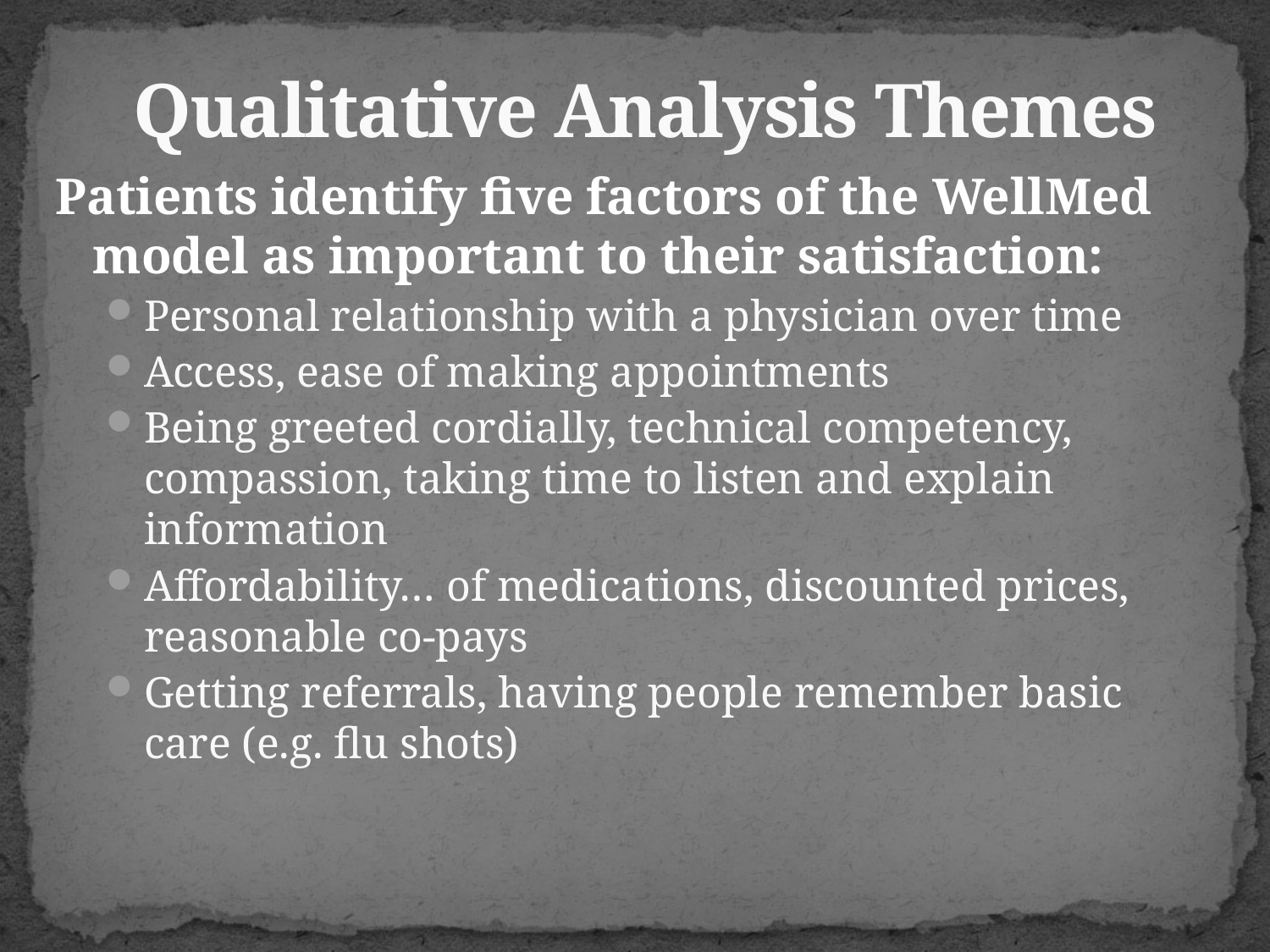

# Qualitative Analysis Themes
Patients identify five factors of the WellMed model as important to their satisfaction:
Personal relationship with a physician over time
Access, ease of making appointments
Being greeted cordially, technical competency, compassion, taking time to listen and explain information
Affordability… of medications, discounted prices, reasonable co-pays
Getting referrals, having people remember basic care (e.g. flu shots)